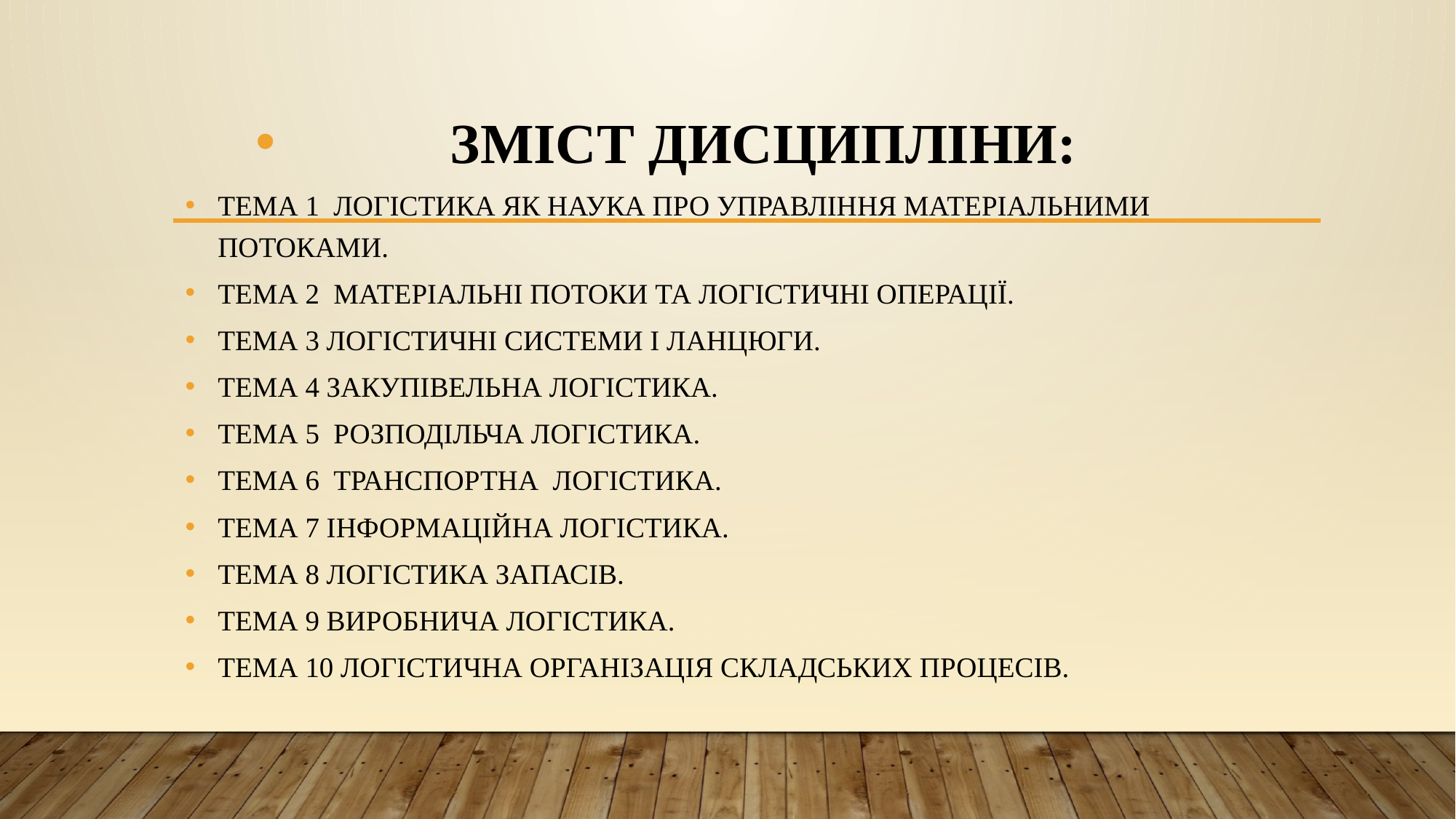

ЗМІСТ ДИСЦИПЛІНИ:
ТЕМА 1  ЛОГІСТИКА ЯК НАУКА ПРО УПРАВЛІННЯ МАТЕРІАЛЬНИМИ ПОТОКАМИ.
ТЕМА 2  МАТЕРІАЛЬНІ ПОТОКИ ТА ЛОГІСТИЧНІ ОПЕРАЦІЇ.
ТЕМА 3 ЛОГІСТИЧНІ СИСТЕМИ І ЛАНЦЮГИ.
ТЕМА 4 ЗАКУПІВЕЛЬНА ЛОГІСТИКА.
ТЕМА 5  РОЗПОДІЛЬЧА ЛОГІСТИКА.
ТЕМА 6  ТРАНСПОРТНА  ЛОГІСТИКА.
ТЕМА 7 ІНФОРМАЦІЙНА ЛОГІСТИКА.
ТЕМА 8 ЛОГІСТИКА ЗАПАСІВ.
ТЕМА 9 ВИРОБНИЧА ЛОГІСТИКА.
ТЕМА 10 ЛОГІСТИЧНА ОРГАНІЗАЦІЯ СКЛАДСЬКИХ ПРОЦЕСІВ.